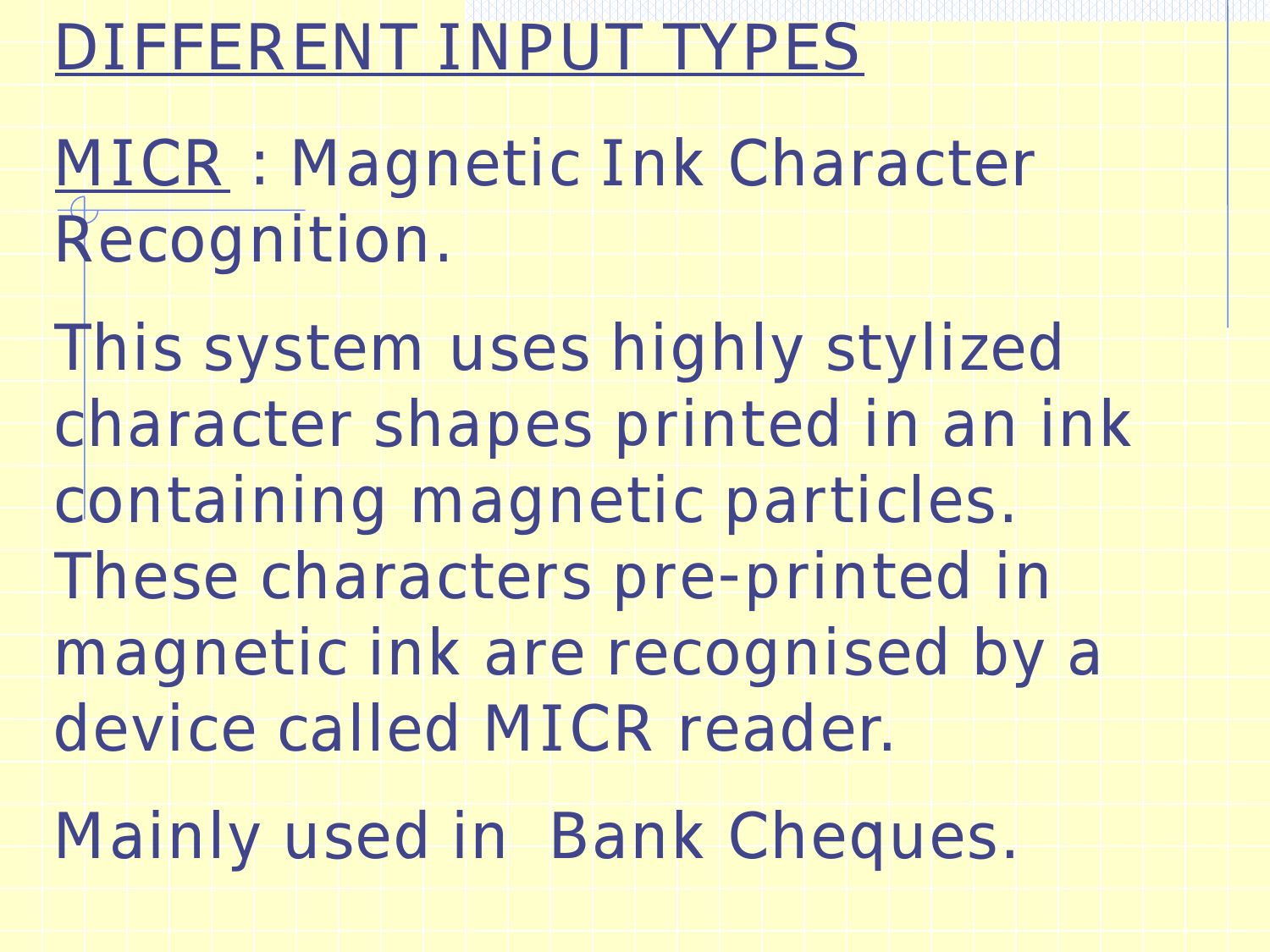

DIFFERENT INPUT TYPES
MICR : Magnetic Ink Character Recognition.
This system uses highly stylized character shapes printed in an ink containing magnetic particles. These characters pre-printed in magnetic ink are recognised by a device called MICR reader.
Mainly used in  Bank Cheques.